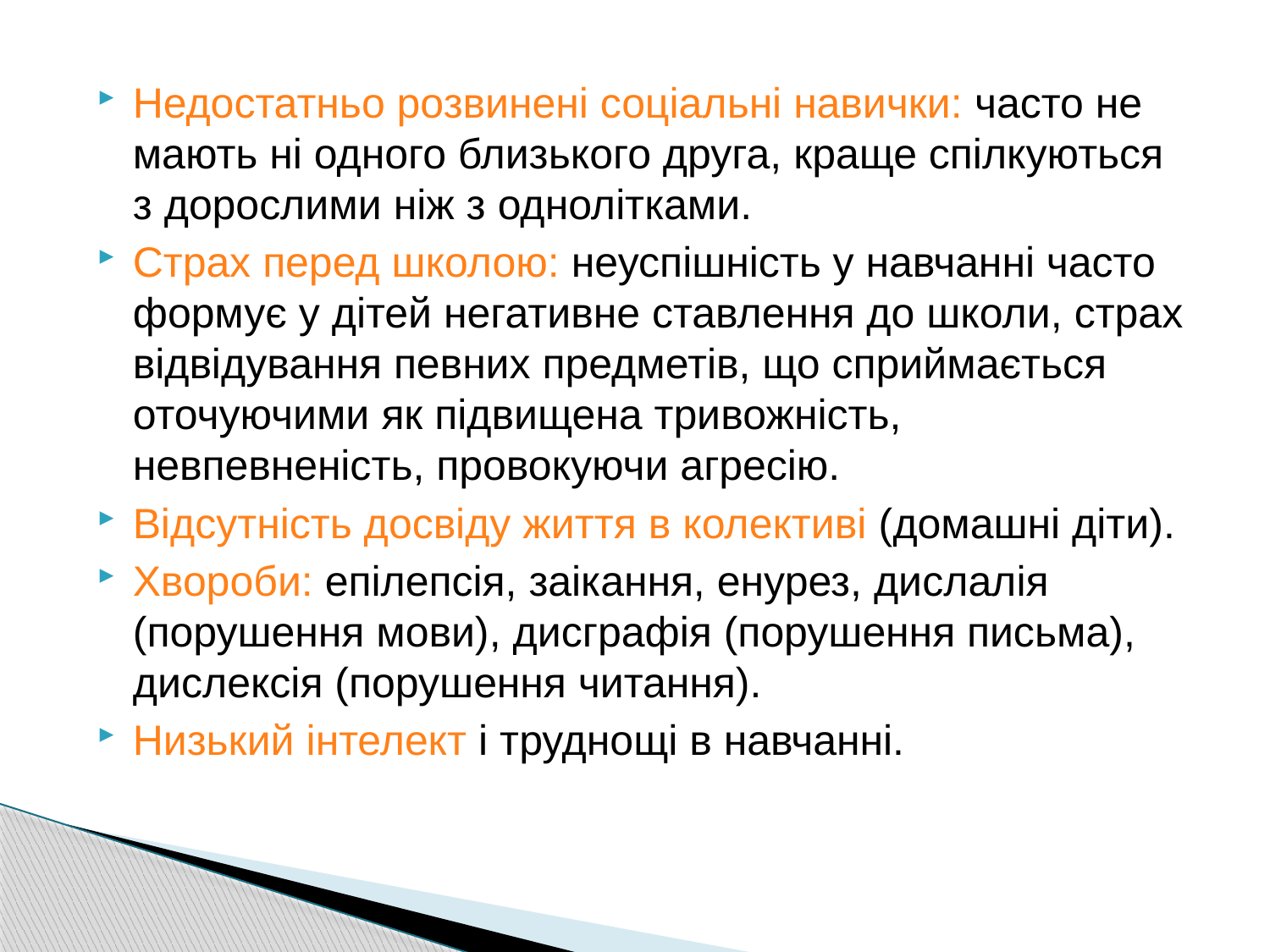

Недостатньо розвинені соціальні навички: часто не мають ні одного близького друга, краще спілкуються з дорослими ніж з однолітками.
Страх перед школою: неуспішність у навчанні часто формує у дітей негативне ставлення до школи, страх відвідування певних предметів, що сприймається оточуючими як підвищена тривожність, невпевненість, провокуючи агресію.
Відсутність досвіду життя в колективі (домашні діти).
Хвороби: епілепсія, заікання, енурез, дислалія (порушення мови), дисграфія (порушення письма), дислексія (порушення читання).
Низький інтелект і труднощі в навчанні.